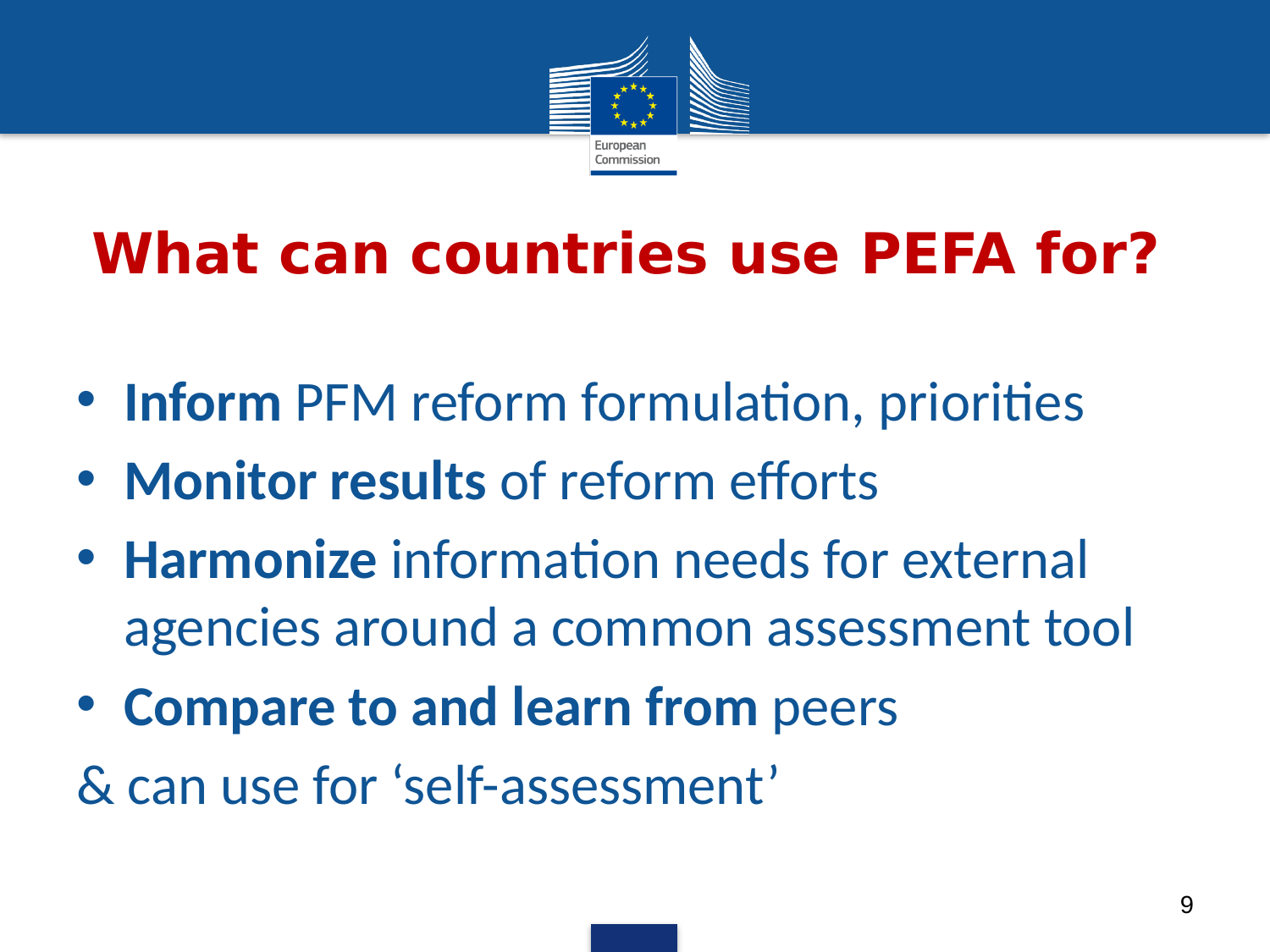

# What can countries use PEFA for?

Inform PFM reform formulation, priorities
Monitor results of reform efforts
Harmonize information needs for external agencies around a common assessment tool
Compare to and learn from peers
& can use for ‘self-assessment’
9